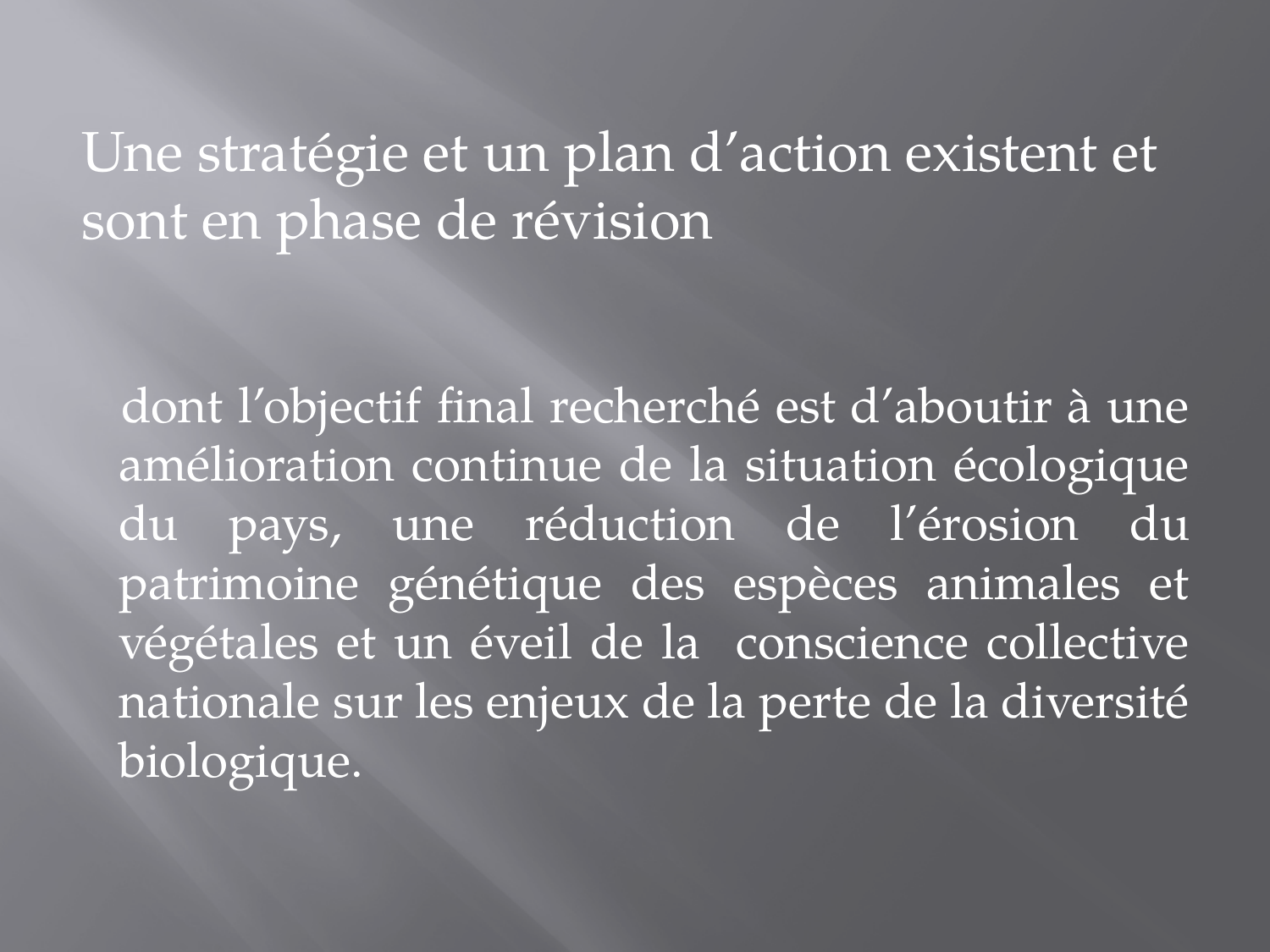

Une stratégie et un plan d’action existent et sont en phase de révision
    dont l’objectif final recherché est d’aboutir à une amélioration continue de la situation écologique du pays, une réduction de l’érosion du patrimoine génétique des espèces animales et végétales et un éveil de la  conscience collective nationale sur les enjeux de la perte de la diversité biologique.